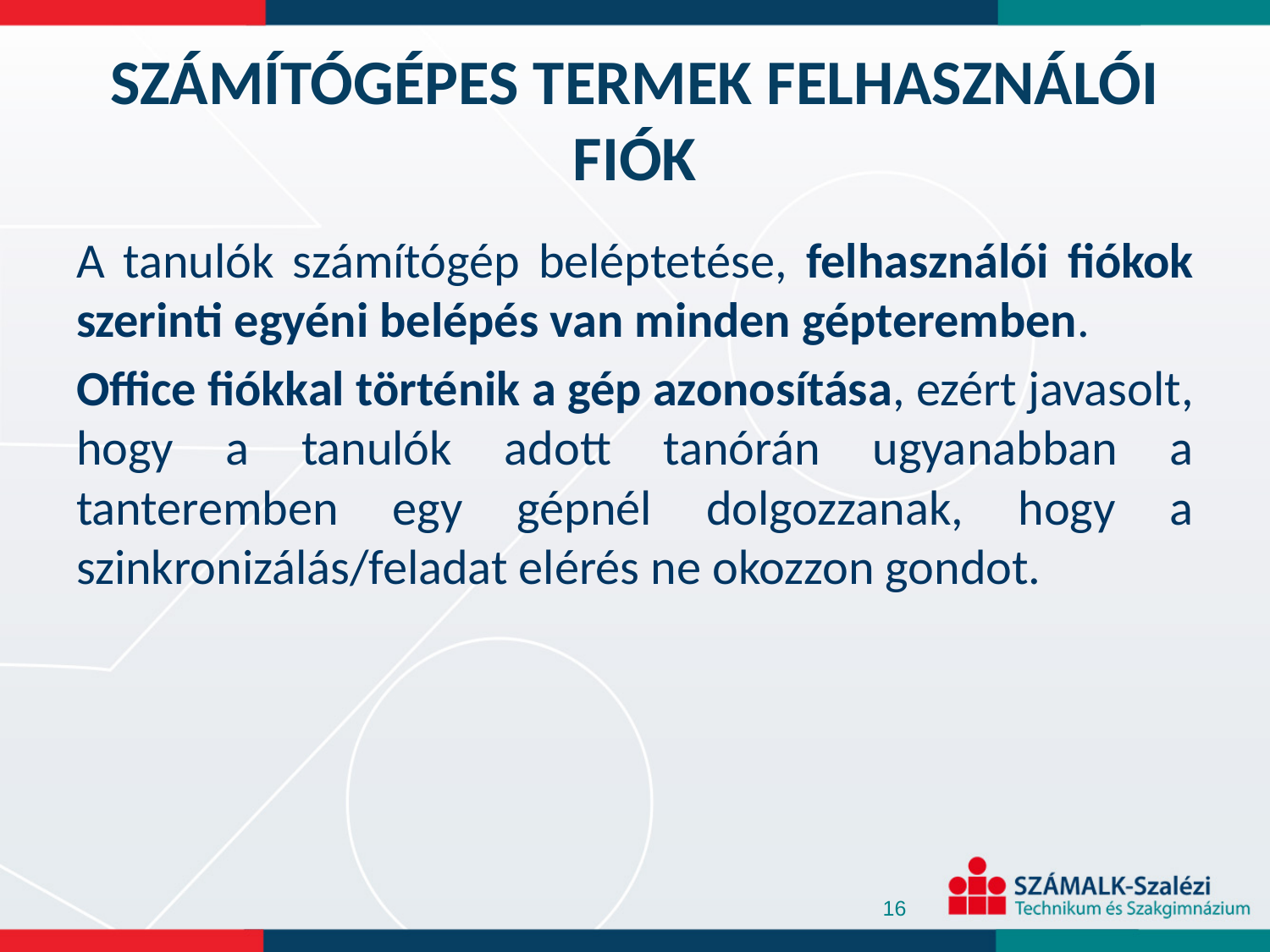

# Számítógépes termek felhasználói fiók
A tanulók számítógép beléptetése, felhasználói fiókok szerinti egyéni belépés van minden gépteremben.
Office fiókkal történik a gép azonosítása, ezért javasolt, hogy a tanulók adott tanórán ugyanabban a tanteremben egy gépnél dolgozzanak, hogy a szinkronizálás/feladat elérés ne okozzon gondot.

16